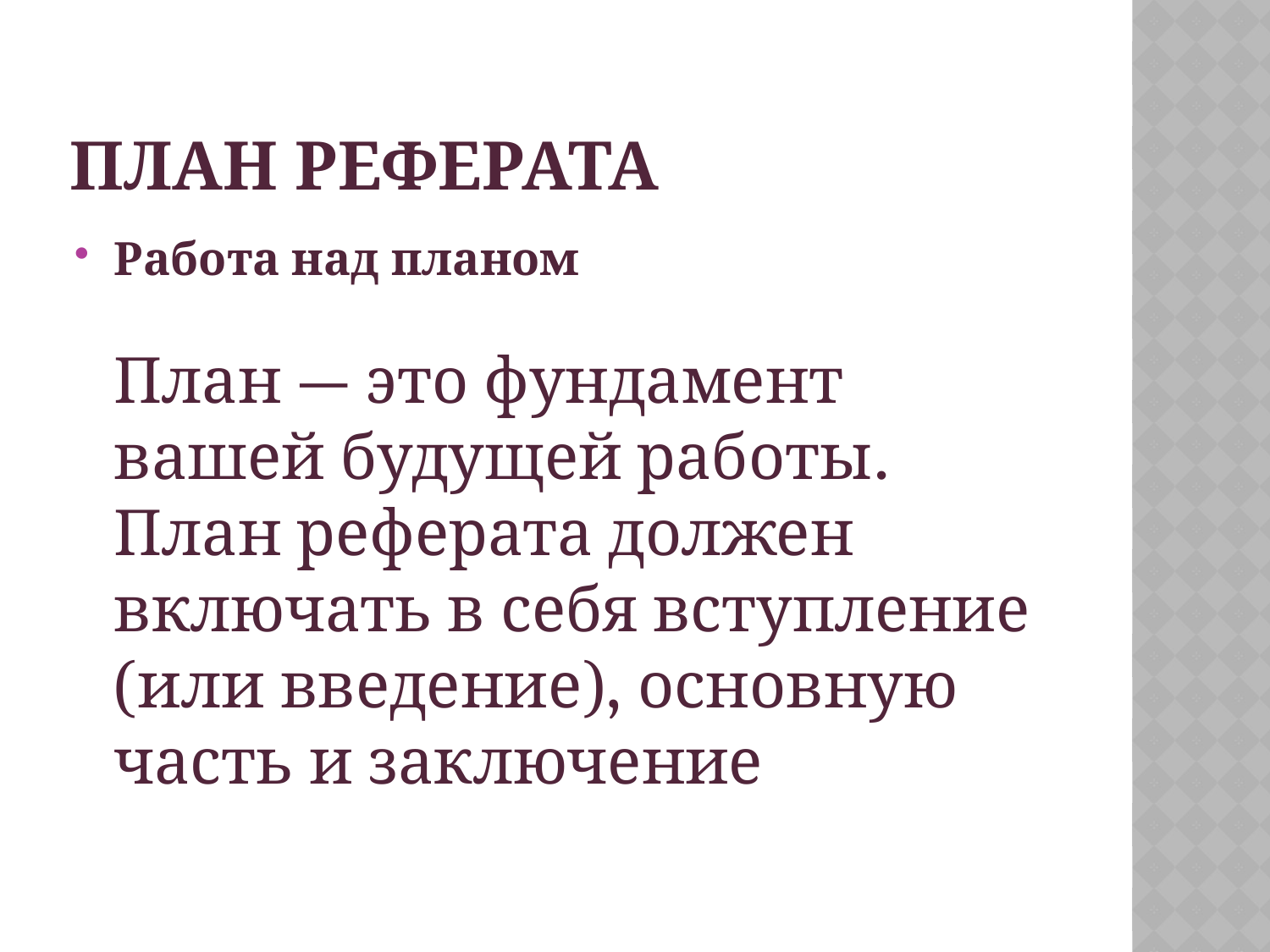

# План реферата
Работа над планом
План — это фундамент вашей будущей работы.
План реферата должен включать в себя вступление (или введение), основную часть и заключение